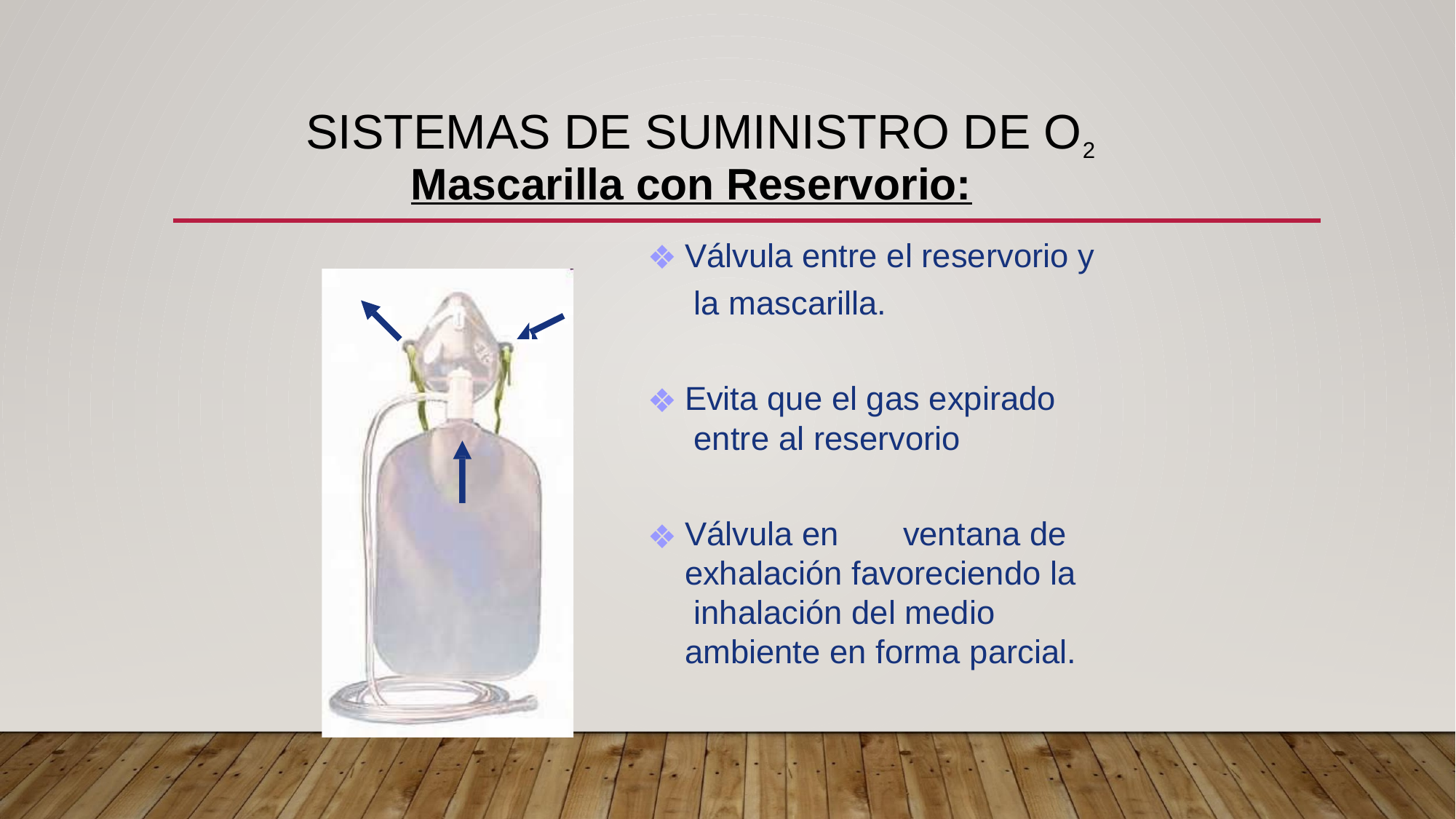

# SISTEMAS DE SUMINISTRO DE O2
Mascarilla con Reservorio:
Válvula entre el reservorio y  la mascarilla.

Evita que el gas expirado  entre al reservorio

Válvula en	ventana de  exhalación favoreciendo la  inhalación del medio  ambiente en forma parcial.